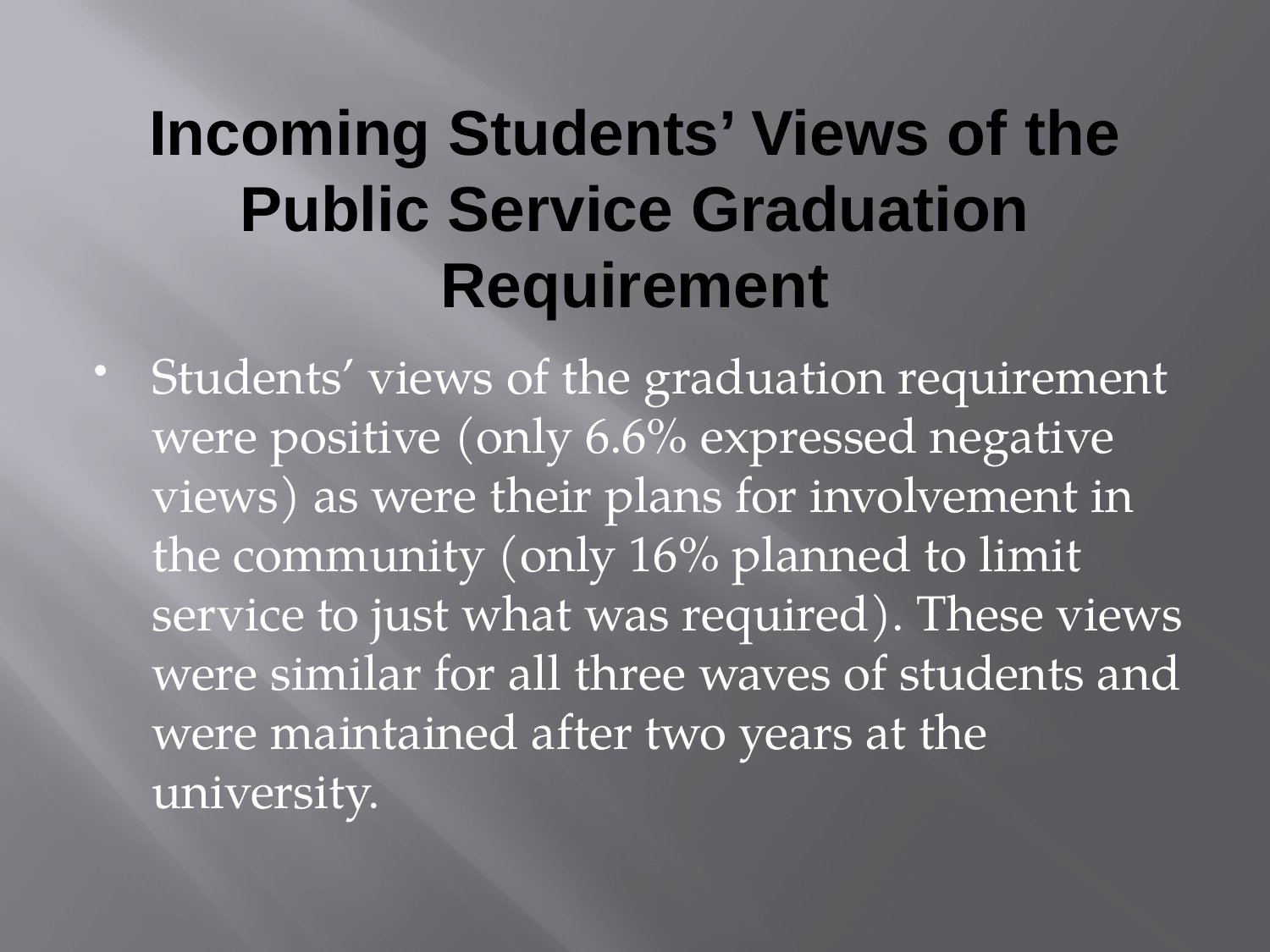

# Incoming Students’ Views of the Public Service Graduation Requirement
Students’ views of the graduation requirement were positive (only 6.6% expressed negative views) as were their plans for involvement in the community (only 16% planned to limit service to just what was required). These views were similar for all three waves of students and were maintained after two years at the university.